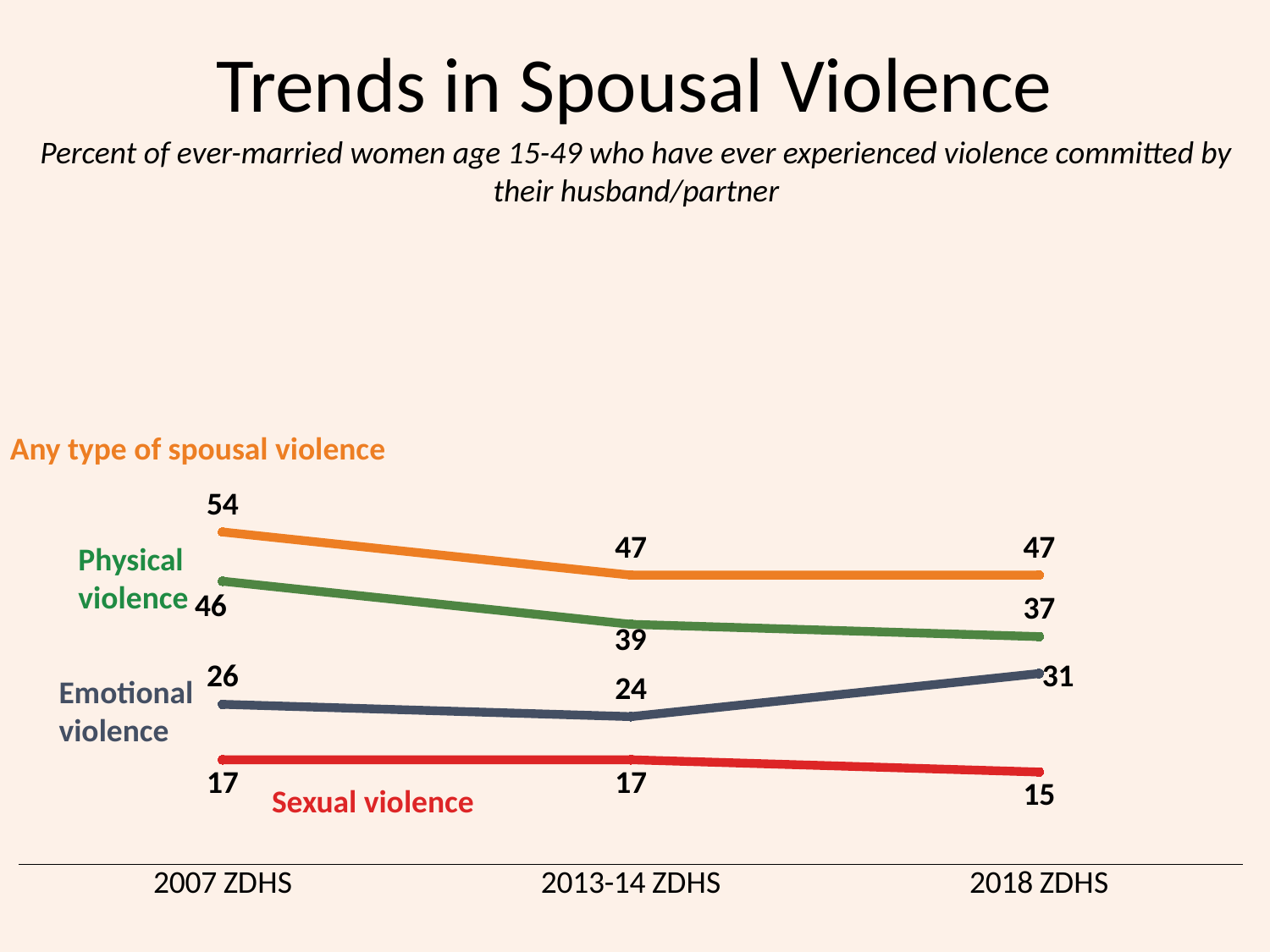

# Trends in Spousal Violence
Percent of ever-married women age 15-49 who have ever experienced violence committed by their husband/partner

### Chart

| Category | Any type of spousal violence | Sexual violence | Emotional violence | Physical violence |
|---|---|---|---|---|
| 2007 ZDHS | 54.0 | 17.0 | 26.0 | 46.0 |
| 2013-14 ZDHS | 47.0 | 17.0 | 24.0 | 39.0 |
| 2018 ZDHS | 47.0 | 15.0 | 31.0 | 37.0 |
Any type of spousal violence
Physical
violence
Emotional
violence
Sexual violence